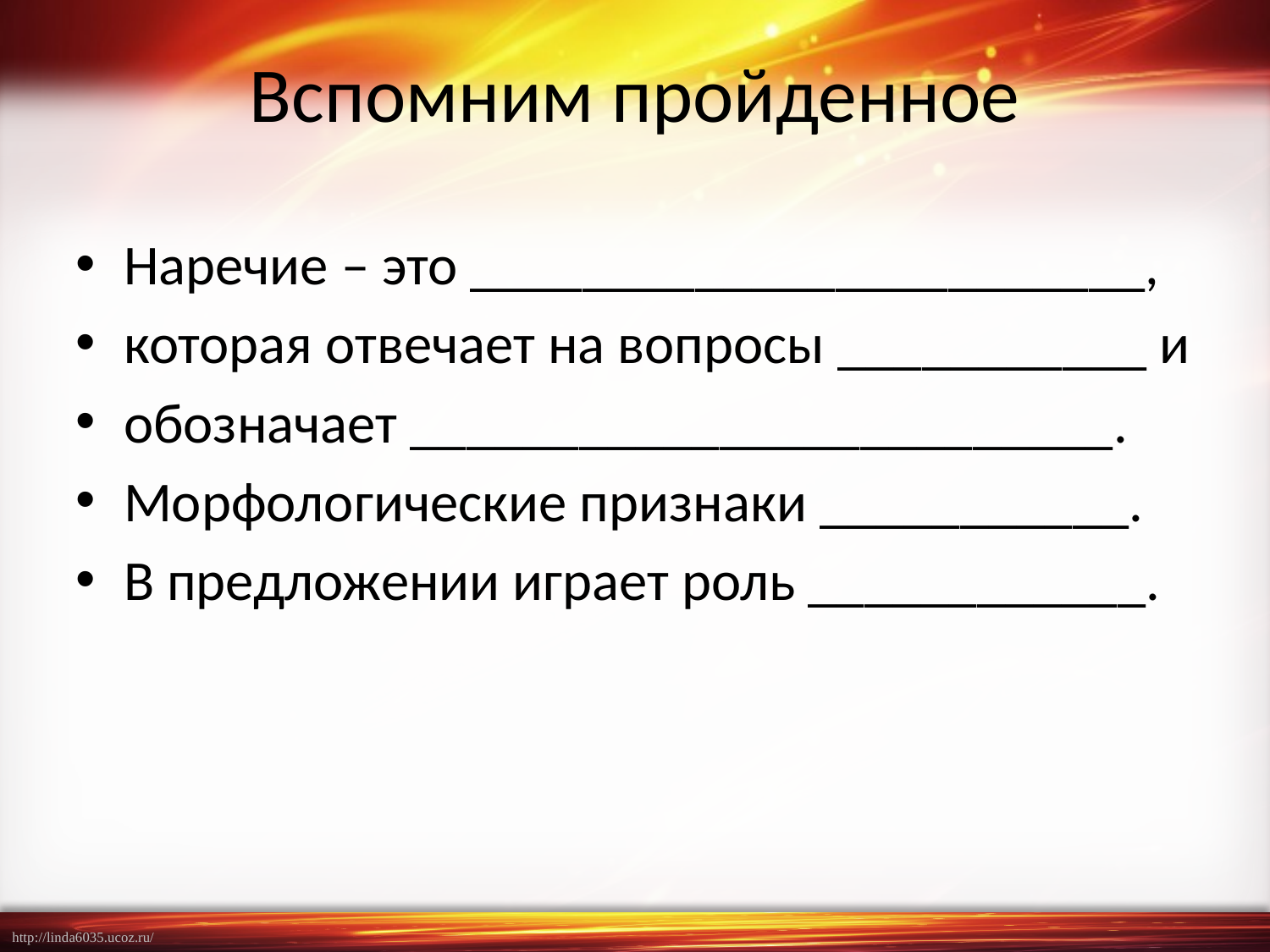

# Вспомним пройденное
Наречие – это ________________________,
которая отвечает на вопросы ___________ и
обозначает _________________________.
Морфологические признаки ___________.
В предложении играет роль ____________.